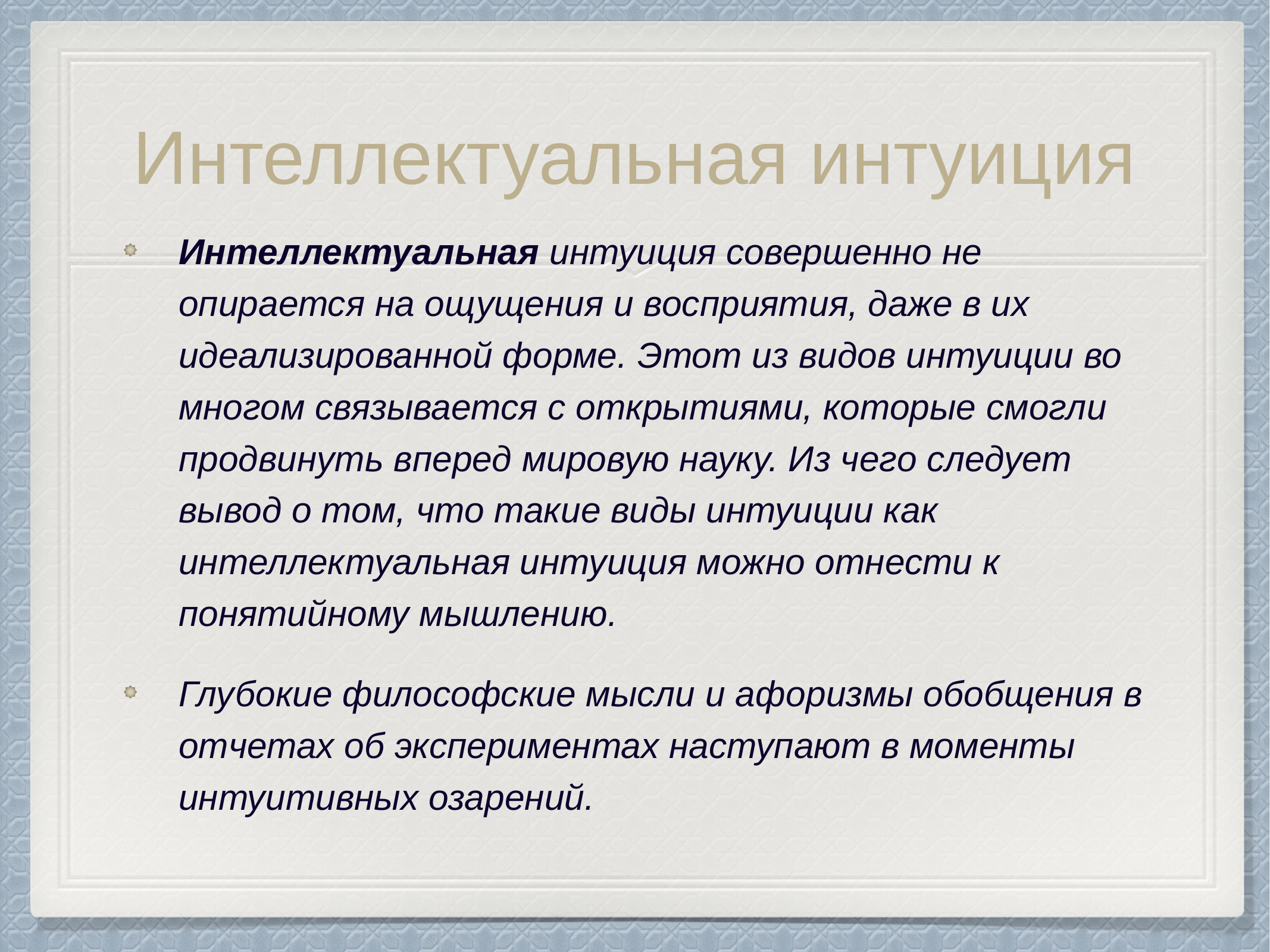

# Интеллектуальная интуиция
Интеллектуальная интуиция совершенно не опирается на ощущения и восприятия, даже в их идеализированной форме. Этот из видов интуиции во многом связывается с открытиями, которые смогли продвинуть вперед мировую науку. Из чего следует вывод о том, что такие виды интуиции как интеллектуальная интуиция можно отнести к понятийному мышлению.
Глубокие философские мысли и афоризмы обобщения в отчетах об экспериментах наступают в моменты интуитивных озарений.